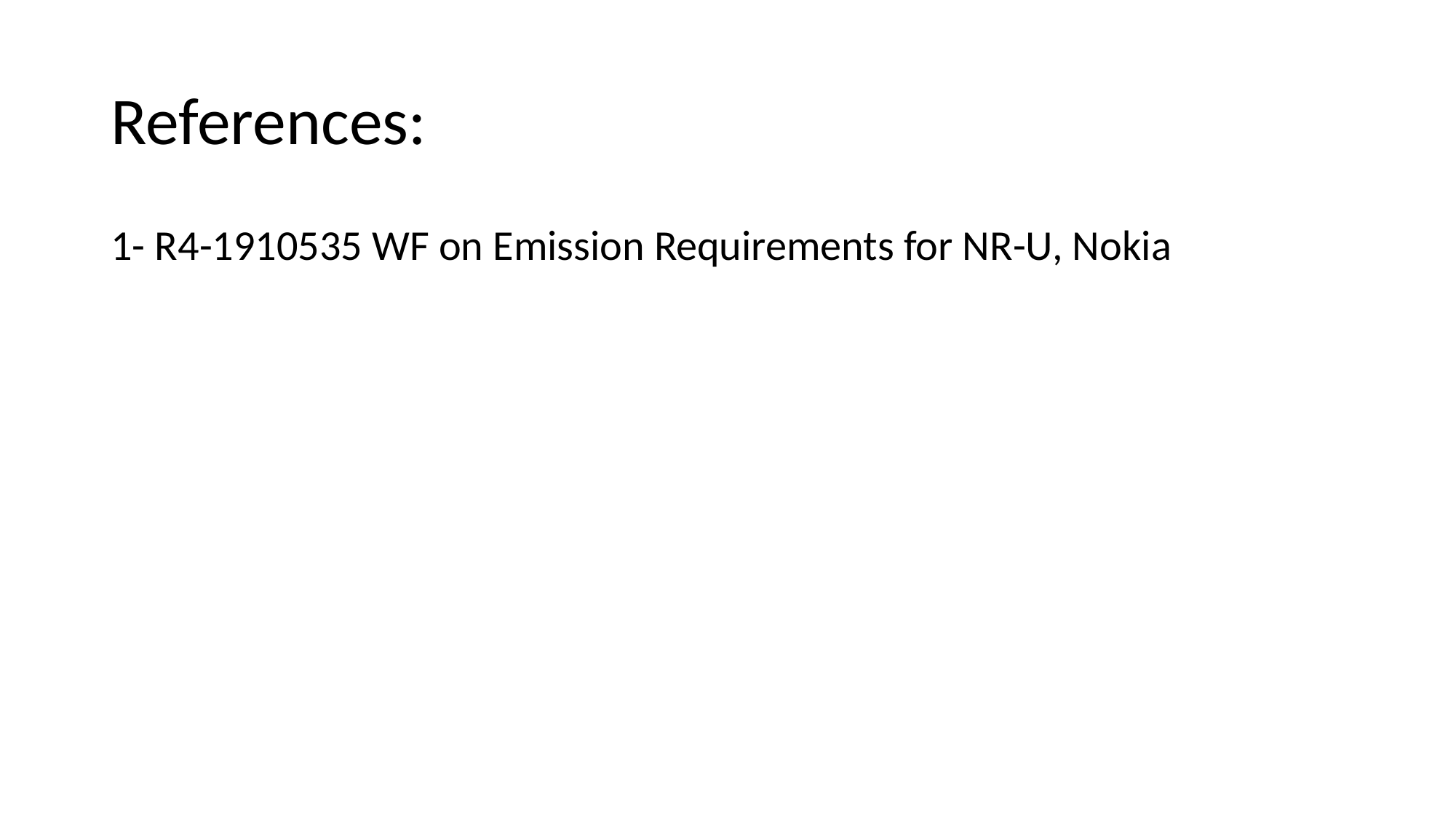

# References:
1- R4-1910535 WF on Emission Requirements for NR-U, Nokia